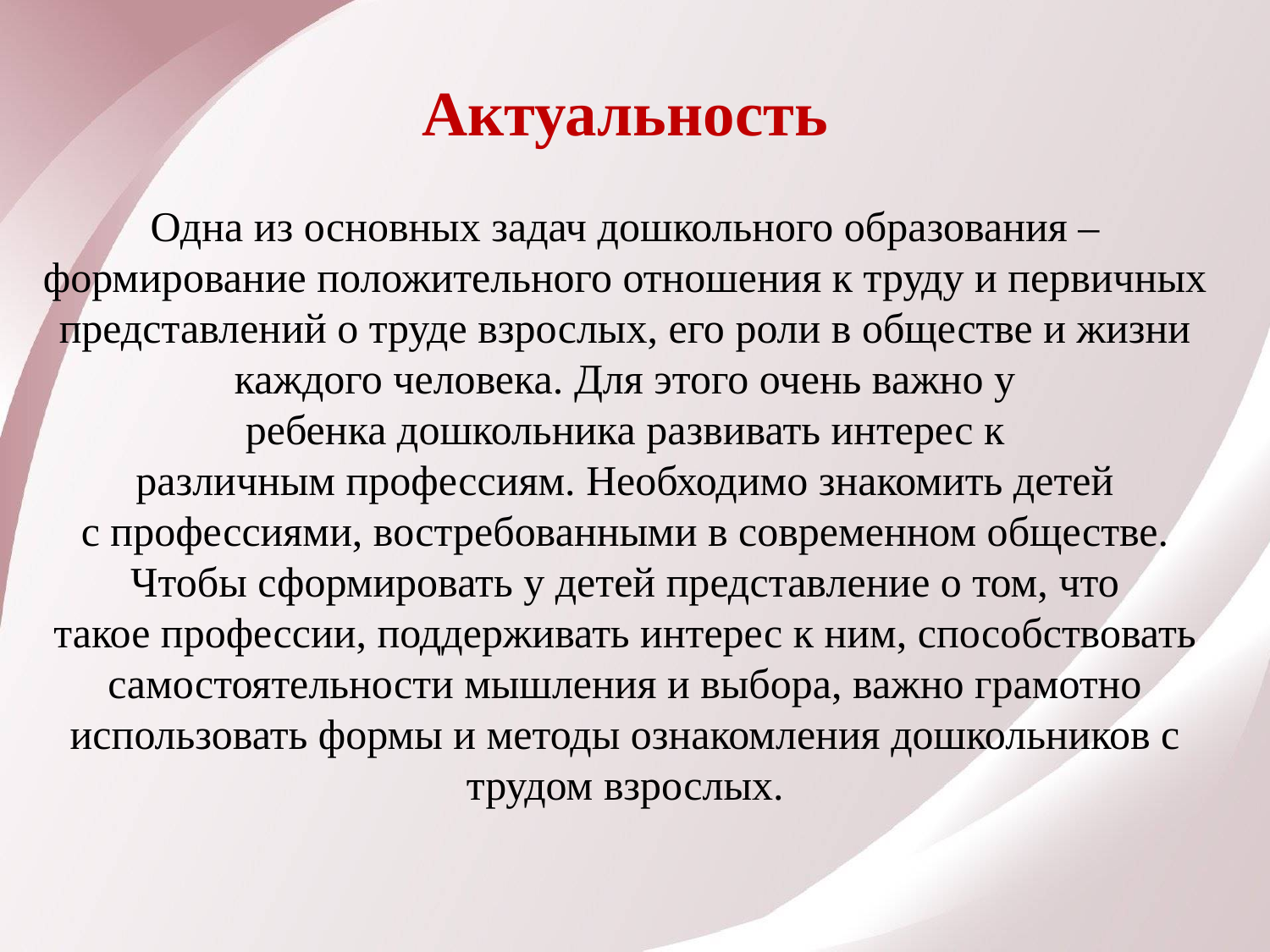

Актуальность

Одна из основных задач дошкольного образования – формирование положительного отношения к труду и первичных представлений о труде взрослых, его роли в обществе и жизни каждого человека. Для этого очень важно у ребенка дошкольника развивать интерес к различным профессиям. Необходимо знакомить детей с профессиями, востребованными в современном обществе. Чтобы сформировать у детей представление о том, что такое профессии, поддерживать интерес к ним, способствовать самостоятельности мышления и выбора, важно грамотно использовать формы и методы ознакомления дошкольников с трудом взрослых.